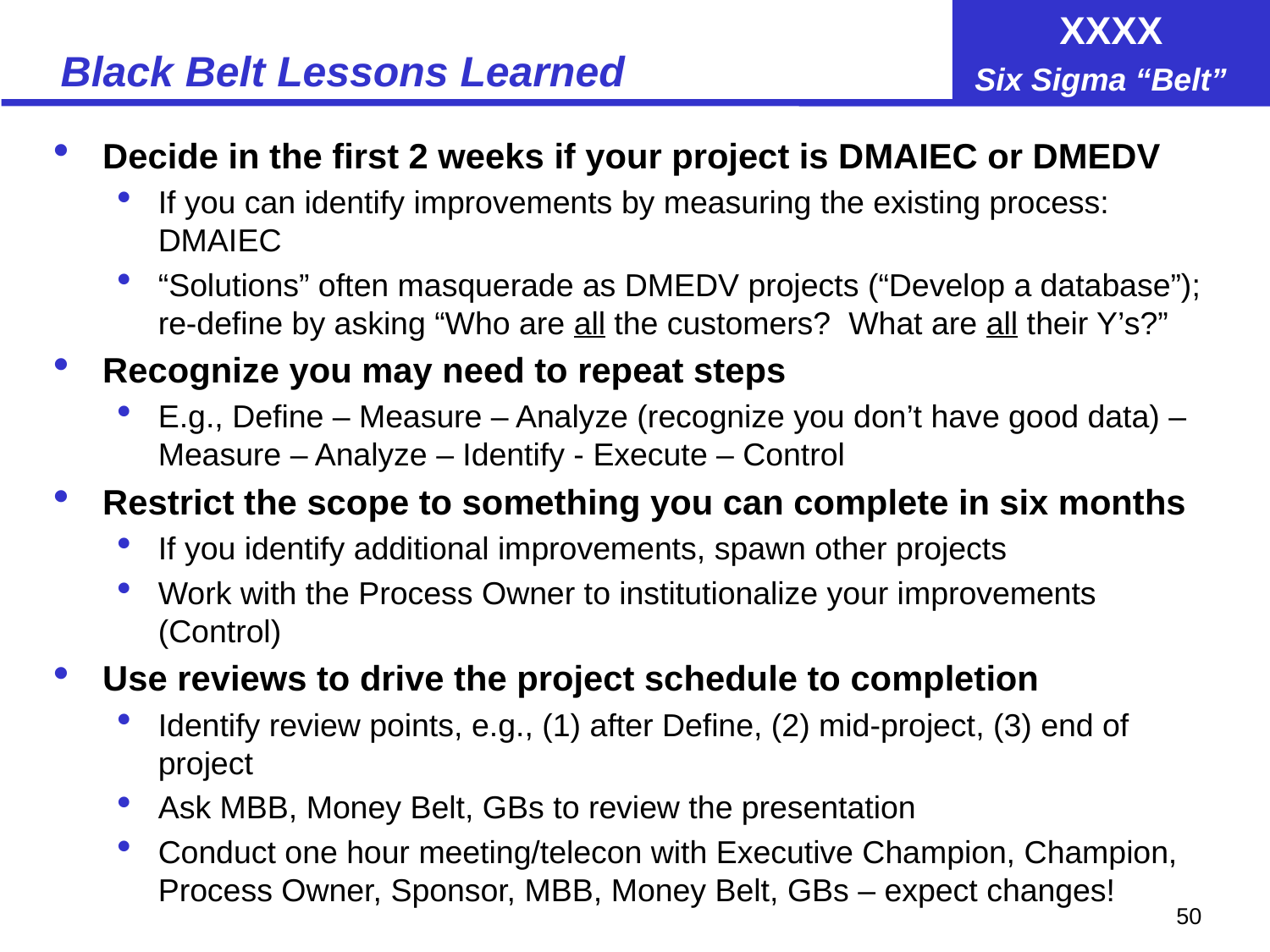

# Black Belt Lessons Learned
Decide in the first 2 weeks if your project is DMAIEC or DMEDV
If you can identify improvements by measuring the existing process: DMAIEC
“Solutions” often masquerade as DMEDV projects (“Develop a database”);
re-define by asking “Who are all the customers?  What are all their Y’s?”
Recognize you may need to repeat steps
E.g., Define – Measure – Analyze (recognize you don’t have good data) – Measure – Analyze – Identify - Execute – Control
Restrict the scope to something you can complete in six months
If you identify additional improvements, spawn other projects
Work with the Process Owner to institutionalize your improvements (Control)
Use reviews to drive the project schedule to completion
Identify review points, e.g., (1) after Define, (2) mid-project, (3) end of project
Ask MBB, Money Belt, GBs to review the presentation
Conduct one hour meeting/telecon with Executive Champion, Champion, Process Owner, Sponsor, MBB, Money Belt, GBs – expect changes!